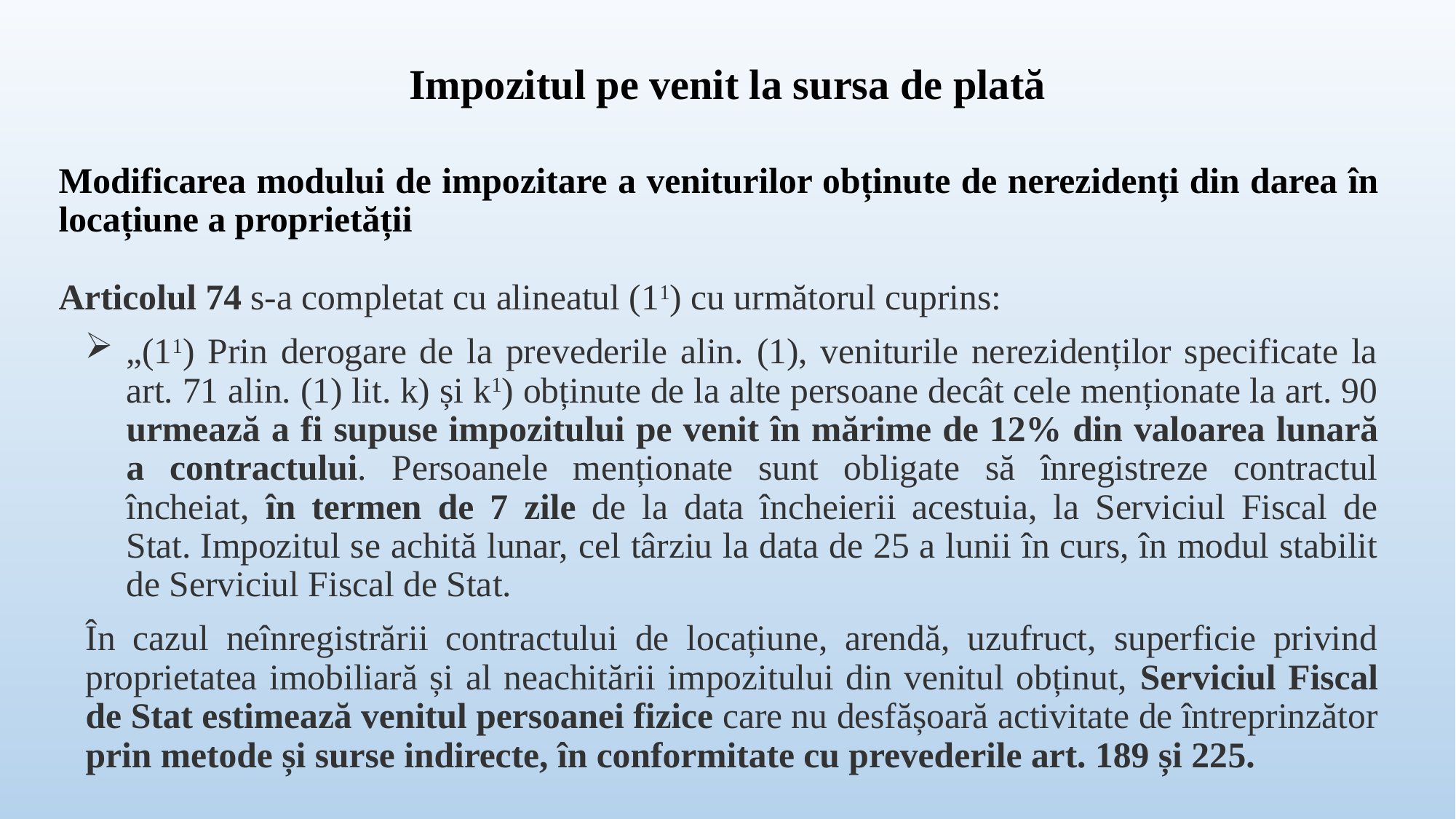

# Impozitul pe venit la sursa de plată

Modificarea modului de impozitare a veniturilor obținute de nerezidenți din darea în locațiune a proprietății

Articolul 74 s-a completat cu alineatul (11) cu următorul cuprins:
„(11) Prin derogare de la prevederile alin. (1), veniturile nerezidenților specificate la art. 71 alin. (1) lit. k) și k1) obținute de la alte persoane decât cele menționate la art. 90 urmează a fi supuse impozitului pe venit în mărime de 12% din valoarea lunară a contractului. Persoanele menționate sunt obligate să înregistreze contractul încheiat, în termen de 7 zile de la data încheierii acestuia, la Serviciul Fiscal de Stat. Impozitul se achită lunar, cel târziu la data de 25 a lunii în curs, în modul stabilit de Serviciul Fiscal de Stat.
	În cazul neînregistrării contractului de locațiune, arendă, uzufruct, superficie privind proprietatea imobiliară și al neachitării impozitului din venitul obținut, Serviciul Fiscal de Stat estimează venitul persoanei fizice care nu desfășoară activitate de întreprinzător prin metode și surse indirecte, în conformitate cu prevederile art. 189 și 225.